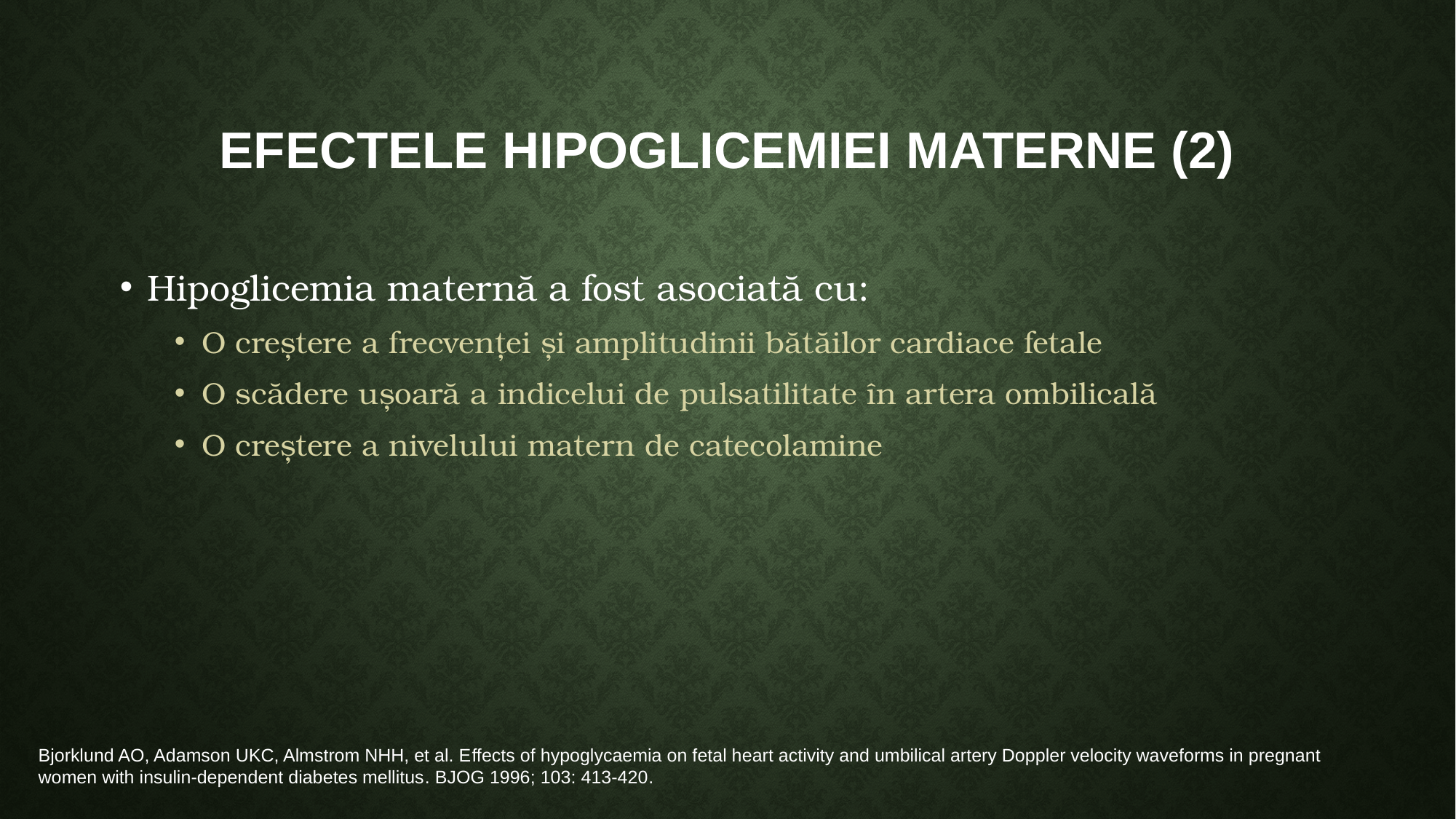

# Efectele hipoglicemiei materne (2)
Hipoglicemia maternă a fost asociată cu:
O creștere a frecvenței și amplitudinii bătăilor cardiace fetale
O scădere ușoară a indicelui de pulsatilitate în artera ombilicală
O creștere a nivelului matern de catecolamine

Bjorklund AO, Adamson UKC, Almstrom NHH, et al. Effects of hypoglycaemia on fetal heart activity and umbilical artery Doppler velocity waveforms in pregnant women with insulin‐dependent diabetes mellitus. BJOG 1996; 103: 413-420.